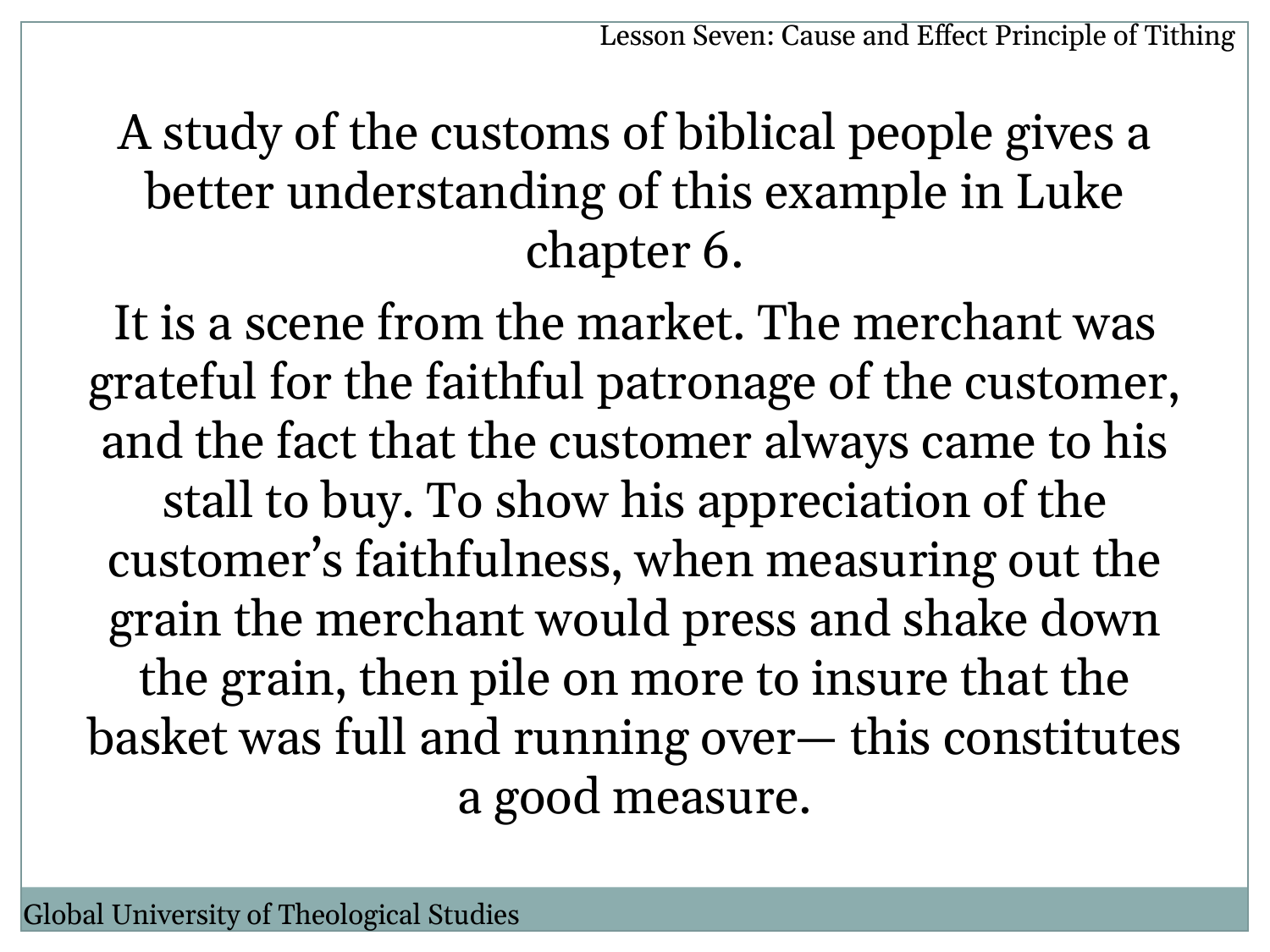

Lesson Seven: Cause and Effect Principle of Tithing
A study of the customs of biblical people gives a better understanding of this example in Luke chapter 6.
It is a scene from the market. The merchant was grateful for the faithful patronage of the customer, and the fact that the customer always came to his stall to buy. To show his appreciation of the customer’s faithfulness, when measuring out the grain the merchant would press and shake down the grain, then pile on more to insure that the basket was full and running over— this constitutes a good measure.
Global University of Theological Studies